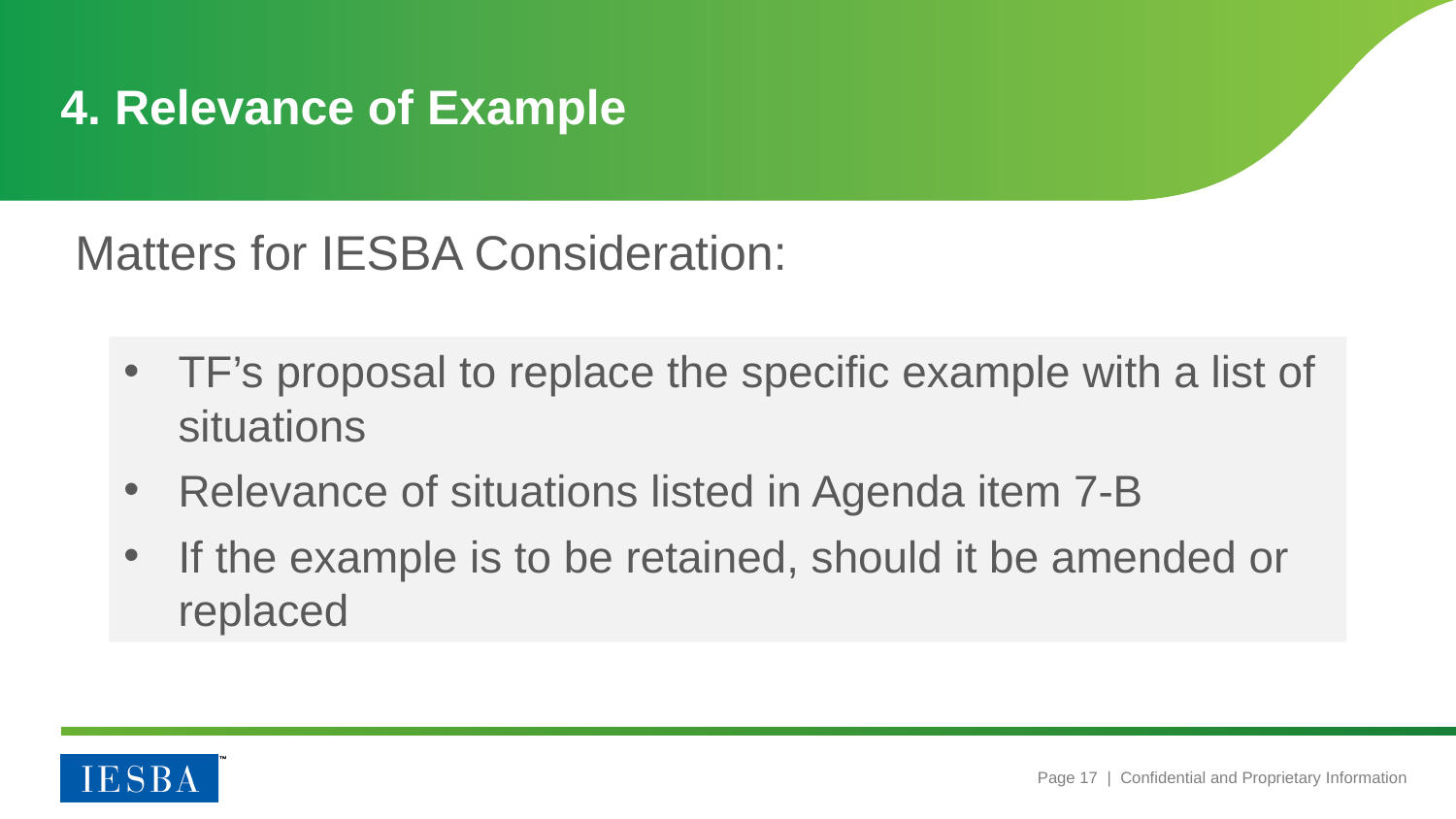

# 4. Relevance of Example
Matters for IESBA Consideration:

TF’s proposal to replace the specific example with a list of situations
Relevance of situations listed in Agenda item 7-B
If the example is to be retained, should it be amended or replaced